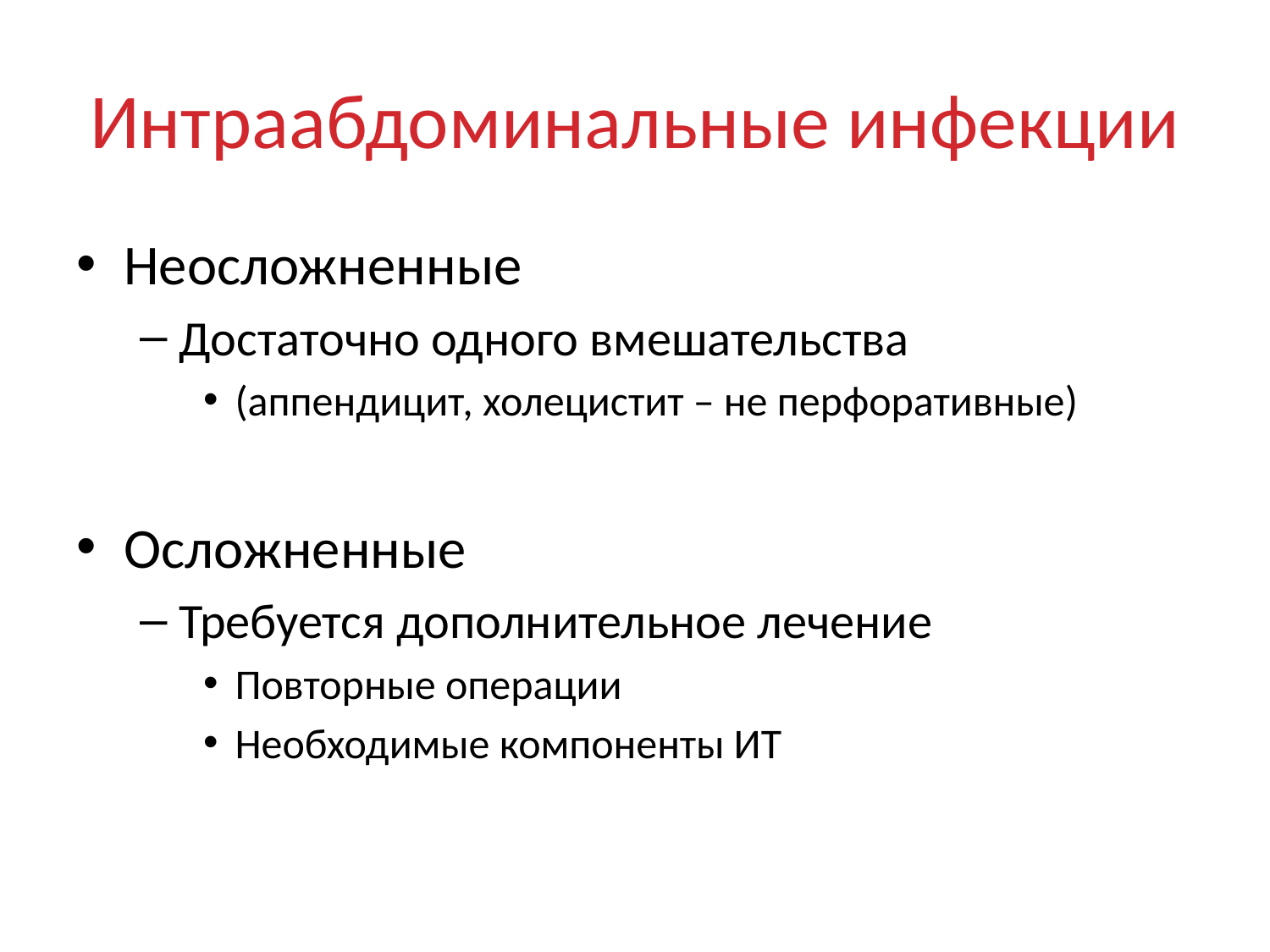

# Интраабдоминальные инфекции
Неосложненные
Достаточно одного вмешательства
(аппендицит, холецистит – не перфоративные)

Осложненные
Требуется дополнительное лечение
Повторные операции
Необходимые компоненты ИТ